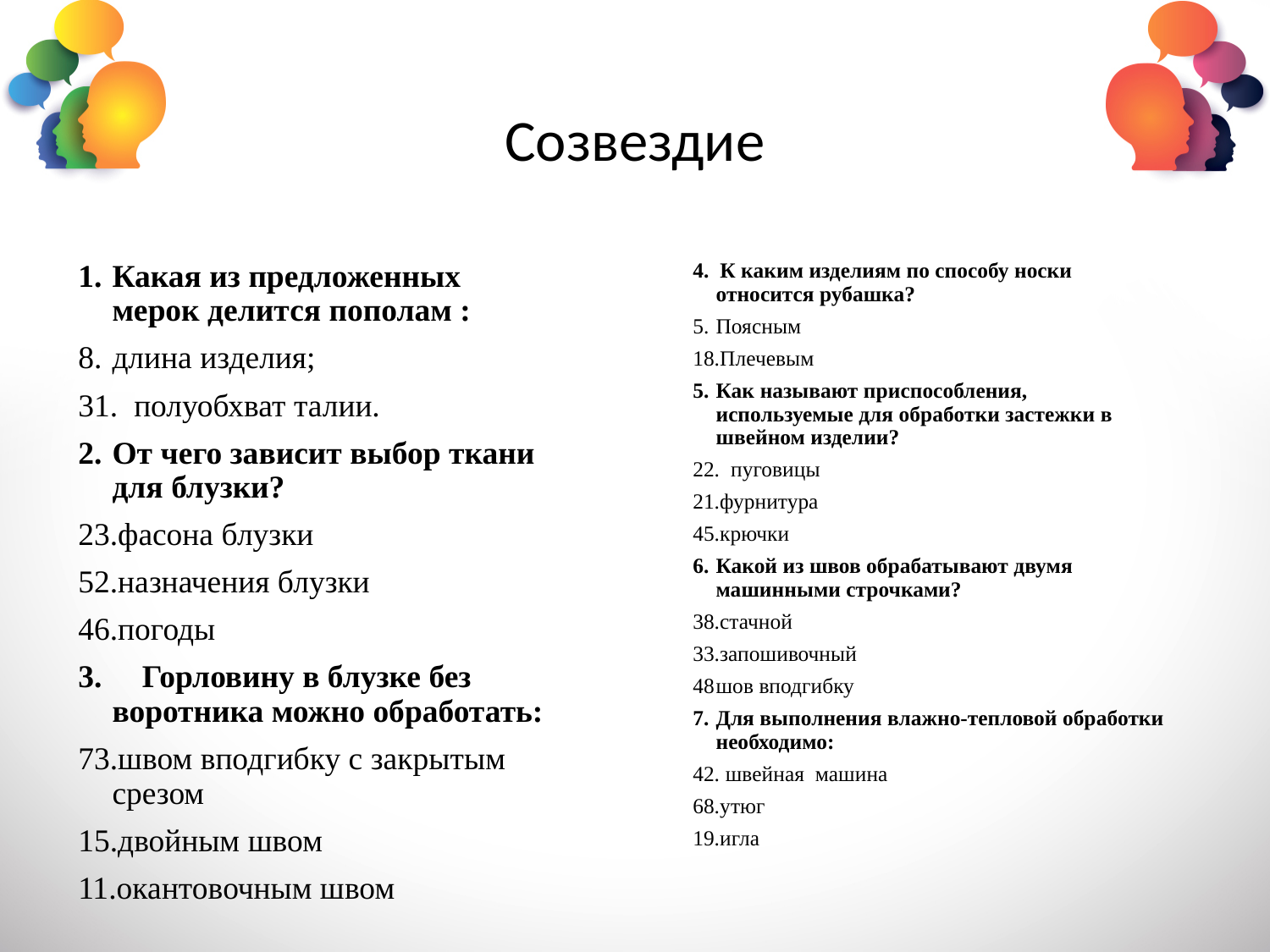

# Созвездие
Какая из предложенных мерок делится пополам :
8.	длина изделия;
31.  полуобхват талии.
От чего зависит выбор ткани для блузки?
23.фасона блузки
52.назначения блузки
46.погоды
3.     Горловину в блузке без воротника можно обработать:
73.швом вподгибку с закрытым срезом
15.двойным швом
11.окантовочным швом

4.  К каким изделиям по способу носки относится рубашка?
5.	Поясным
18.Плечевым
Как называют приспособления, используемые для обработки застежки в швейном изделии?
22.  пуговицы
21.фурнитура
45.крючки
Какой из швов обрабатывают двумя машинными строчками?
38.стачной
33.запошивочный
48	шов вподгибку
Для выполнения влажно-тепловой обработки необходимо:
42. швейная  машина
68.утюг
19.игла